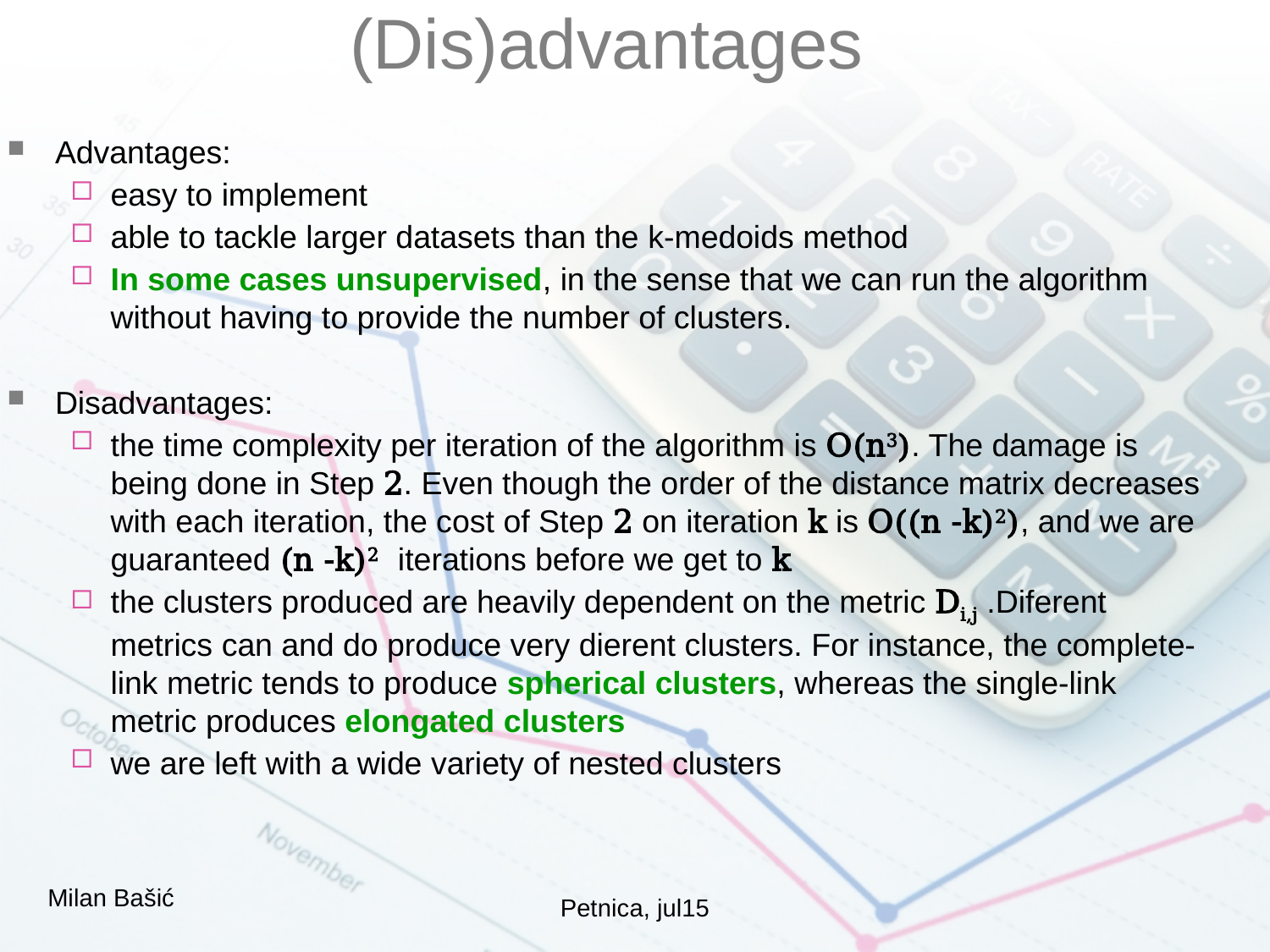

(Dis)advantages
Advantages:
easy to implement
able to tackle larger datasets than the k-medoids method
In some cases unsupervised, in the sense that we can run the algorithm without having to provide the number of clusters.

Disadvantages:
the time complexity per iteration of the algorithm is O(n3). The damage is being done in Step 2. Even though the order of the distance matrix decreases with each iteration, the cost of Step 2 on iteration k is O((n -k)2), and we are guaranteed (n -k)2  iterations before we get to k
the clusters produced are heavily dependent on the metric Di,j .Diferent metrics can and do produce very dierent clusters. For instance, the complete-link metric tends to produce spherical clusters, whereas the single-link metric produces elongated clusters
we are left with a wide variety of nested clusters

Milan Bašić
Petnica, jul15